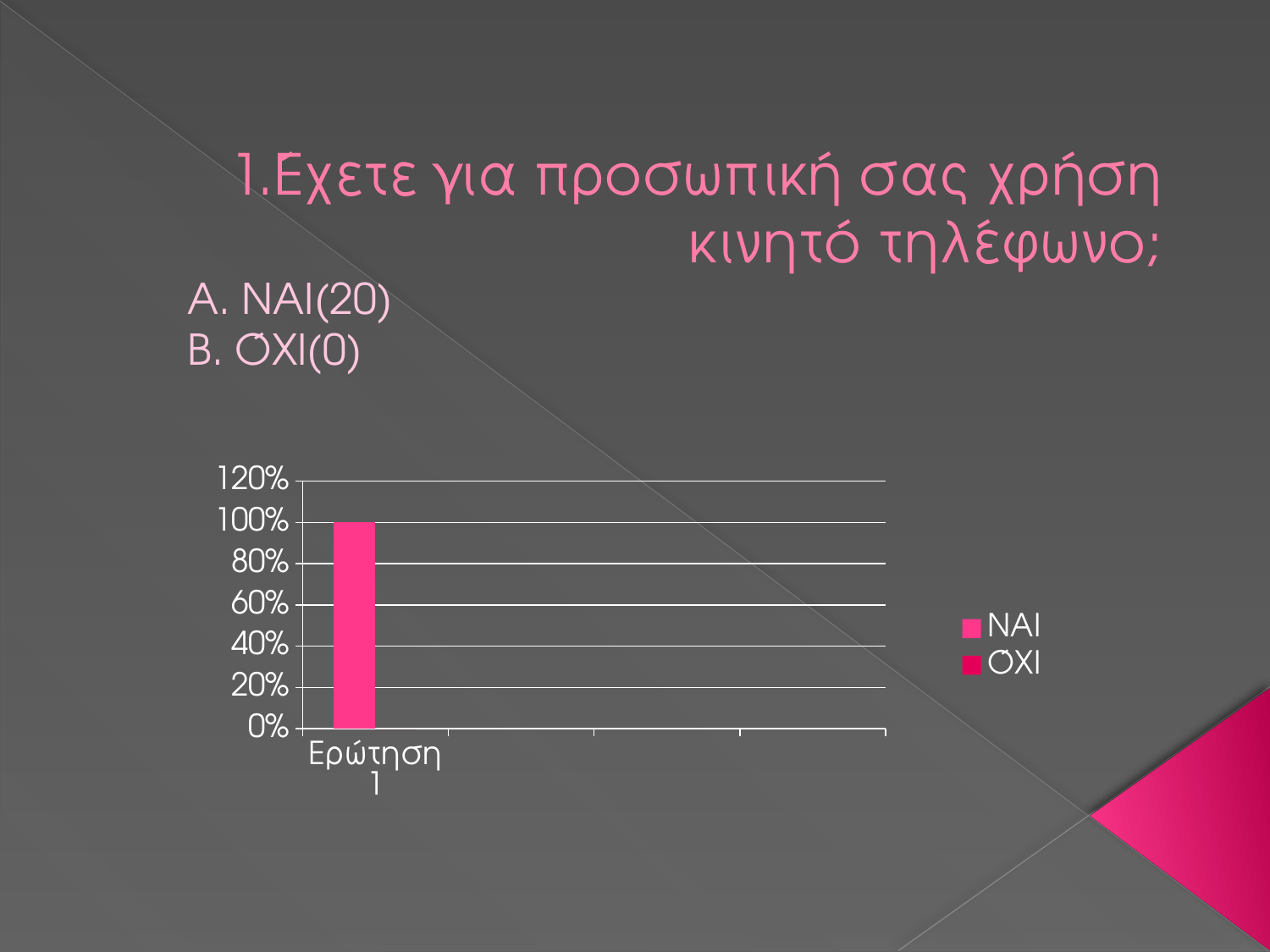

# 1.Έχετε για προσωπική σας χρήση κινητό τηλέφωνο;
Α. ΝΑΙ(20)
Β. ΌΧΙ(0)

### Chart

| Category | ΝΑΙ | ΌΧΙ |
|---|---|---|
| Ερώτηση 1 | 1.0 | 0.0 |